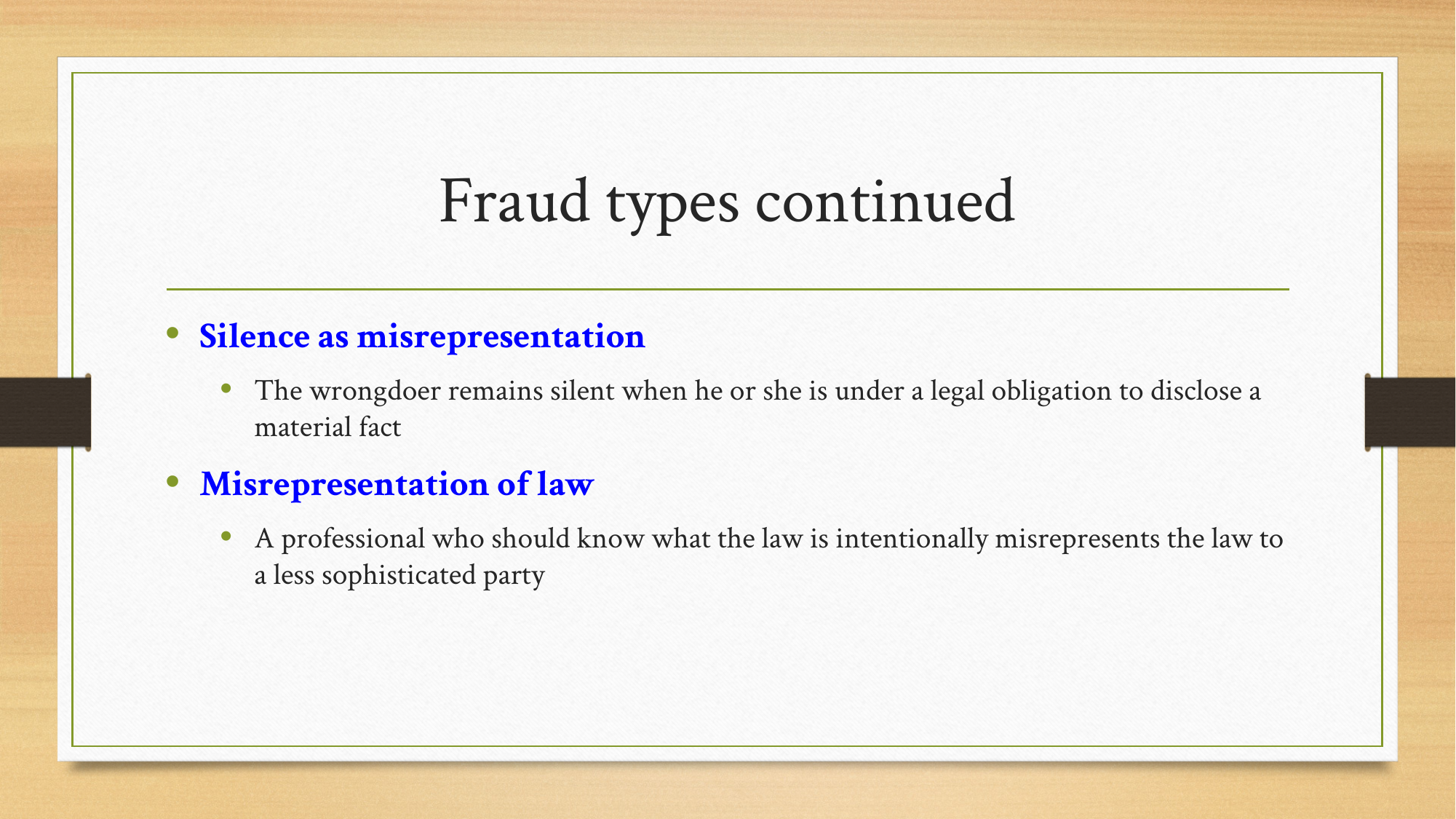

# Fraud types continued
Silence as misrepresentation
The wrongdoer remains silent when he or she is under a legal obligation to disclose a material fact
Misrepresentation of law
A professional who should know what the law is intentionally misrepresents the law to a less sophisticated party